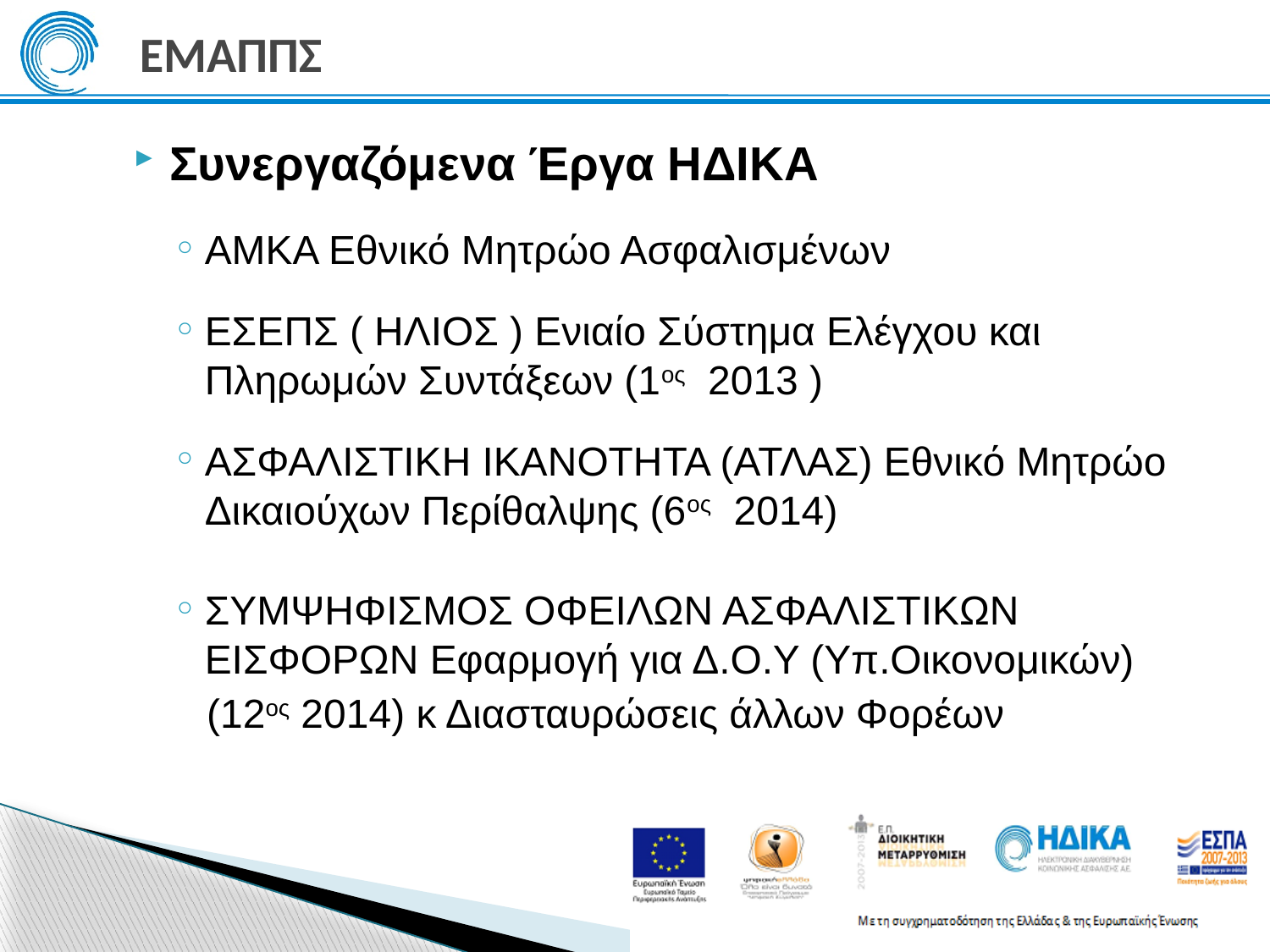

# ΕΜΑΠΠΣ

Συνεργαζόμενα Έργα ΗΔΙΚΑ

ΑΜΚΑ Εθνικό Μητρώο Ασφαλισμένων

ΕΣΕΠΣ ( ΗΛΙΟΣ ) Ενιαίο Σύστημα Ελέγχου και Πληρωμών Συντάξεων (1ος  2013 )

ΑΣΦΑΛΙΣΤΙΚΗ ΙΚΑΝΟΤΗΤΑ (ΑΤΛΑΣ) Εθνικό Μητρώο Δικαιούχων Περίθαλψης (6ος  2014)

ΣΥΜΨΗΦΙΣΜΟΣ ΟΦΕΙΛΩΝ ΑΣΦΑΛΙΣΤΙΚΩΝ ΕΙΣΦΟΡΩΝ Εφαρμογή για Δ.Ο.Υ (Υπ.Οικονομικών)
   (12ος 2014) κ Διασταυρώσεις άλλων Φορέων